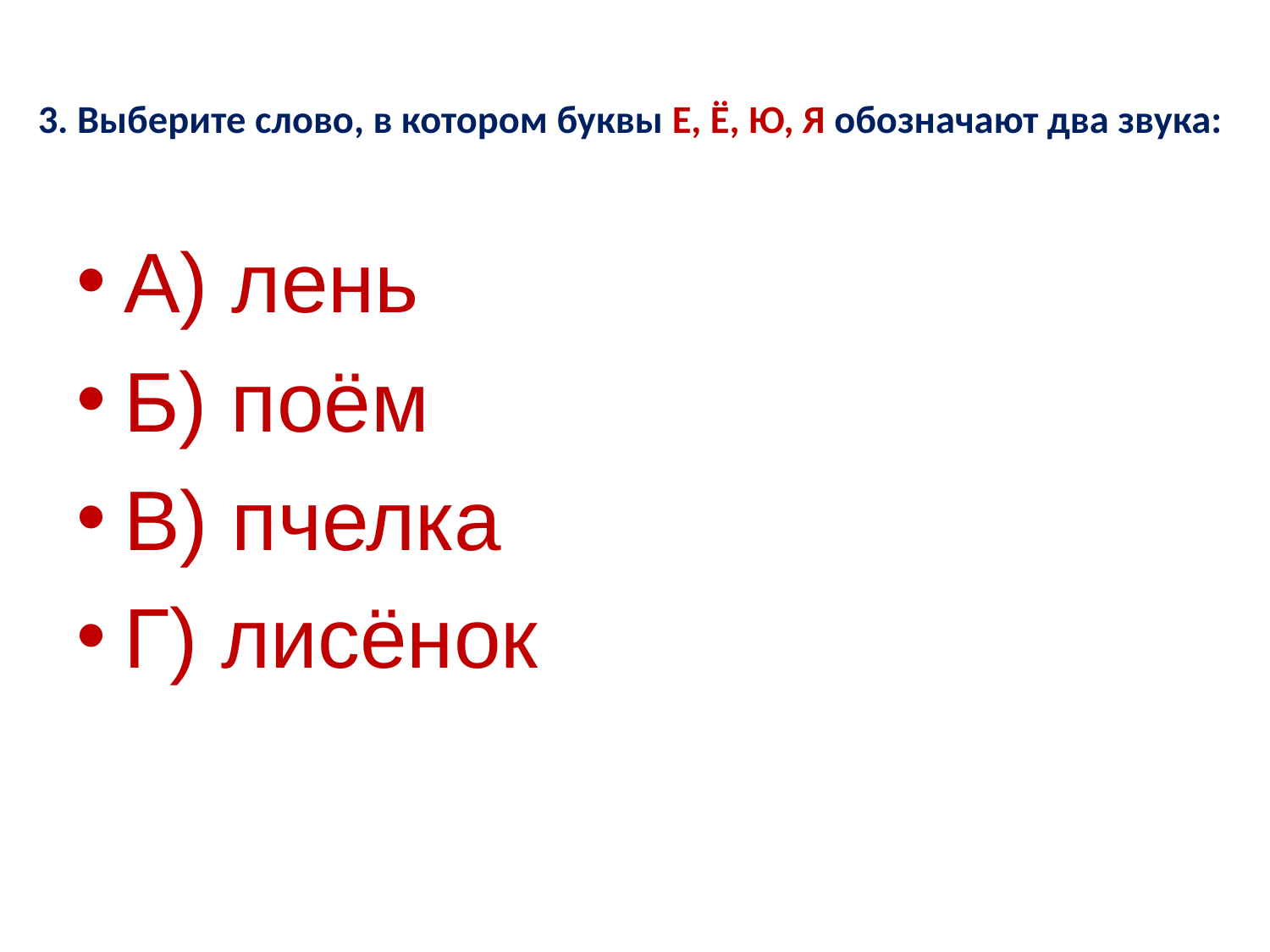

# 3. Выберите слово, в котором буквы Е, Ё, Ю, Я обозначают два звука:
А) лень
Б) поём
В) пчелка
Г) лисёнок